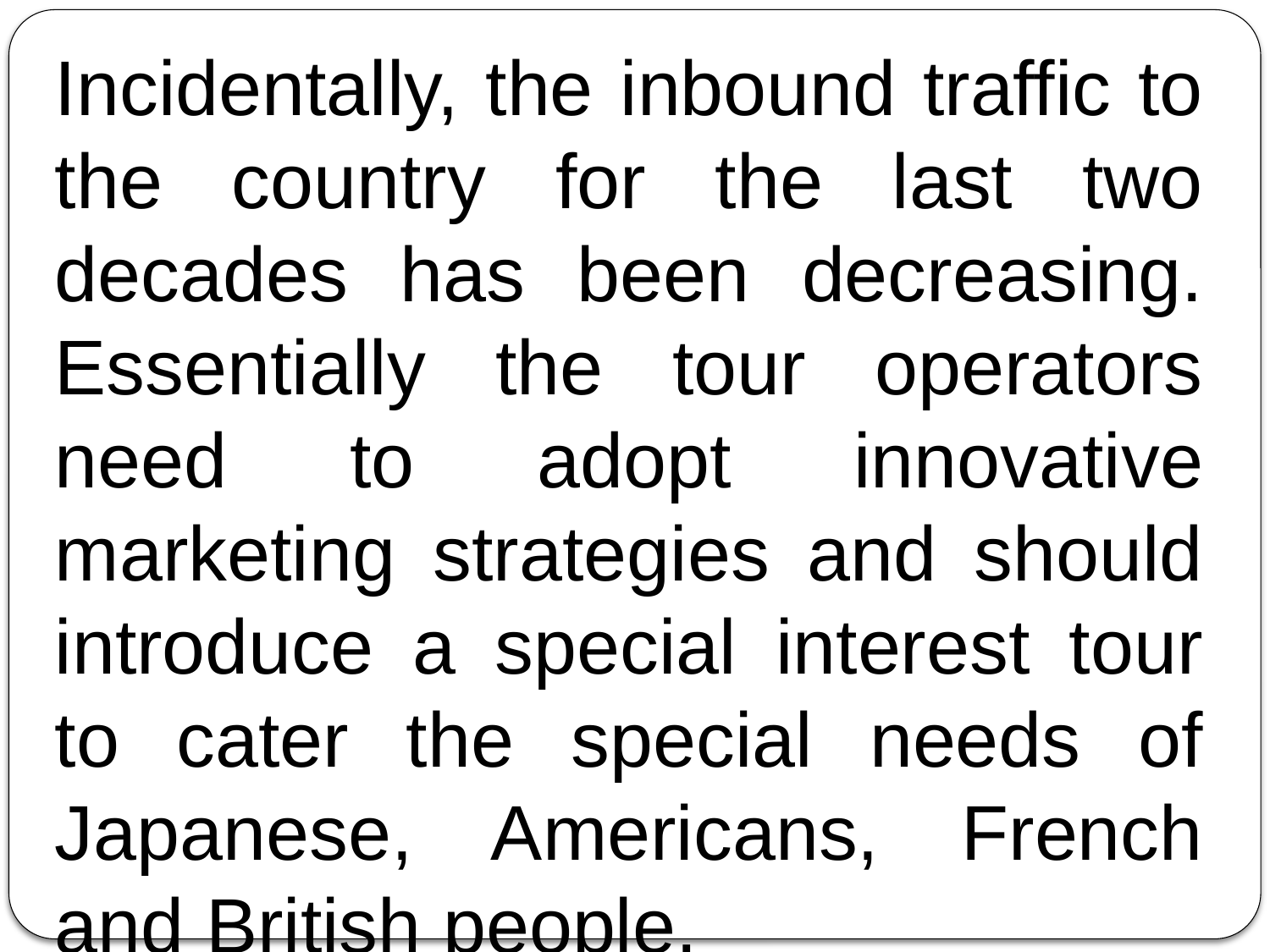

Incidentally, the inbound traffic to the country for the last two decades has been decreasing. Essentially the tour operators need to adopt innovative marketing strategies and should introduce a special interest tour to cater the special needs of Japanese, Americans, French and British people.